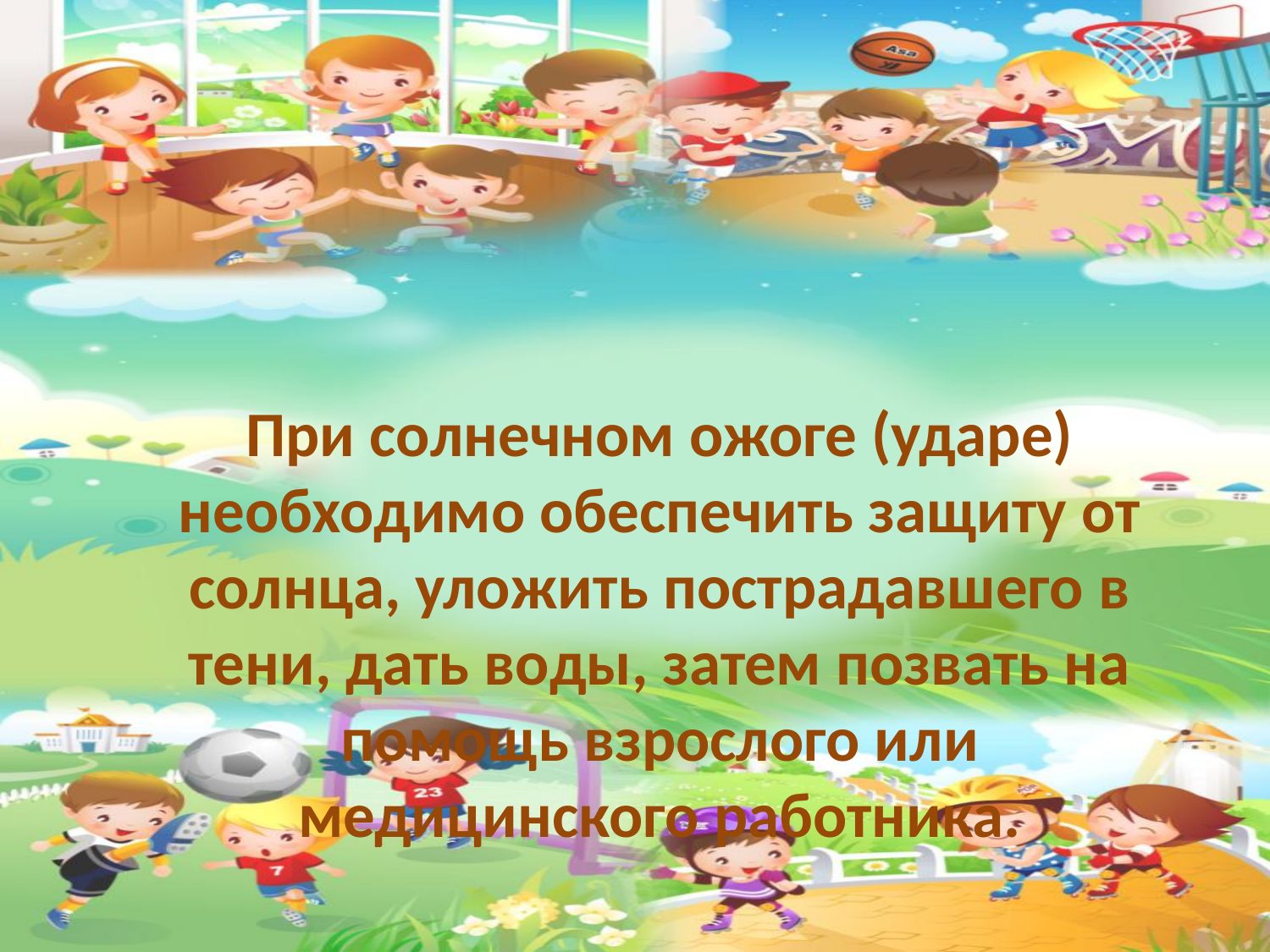

При солнечном ожоге (ударе) необходимо обеспечить защиту от солнца, уложить пострадавшего в тени, дать воды, затем позвать на помощь взрослого или медицинского работника.